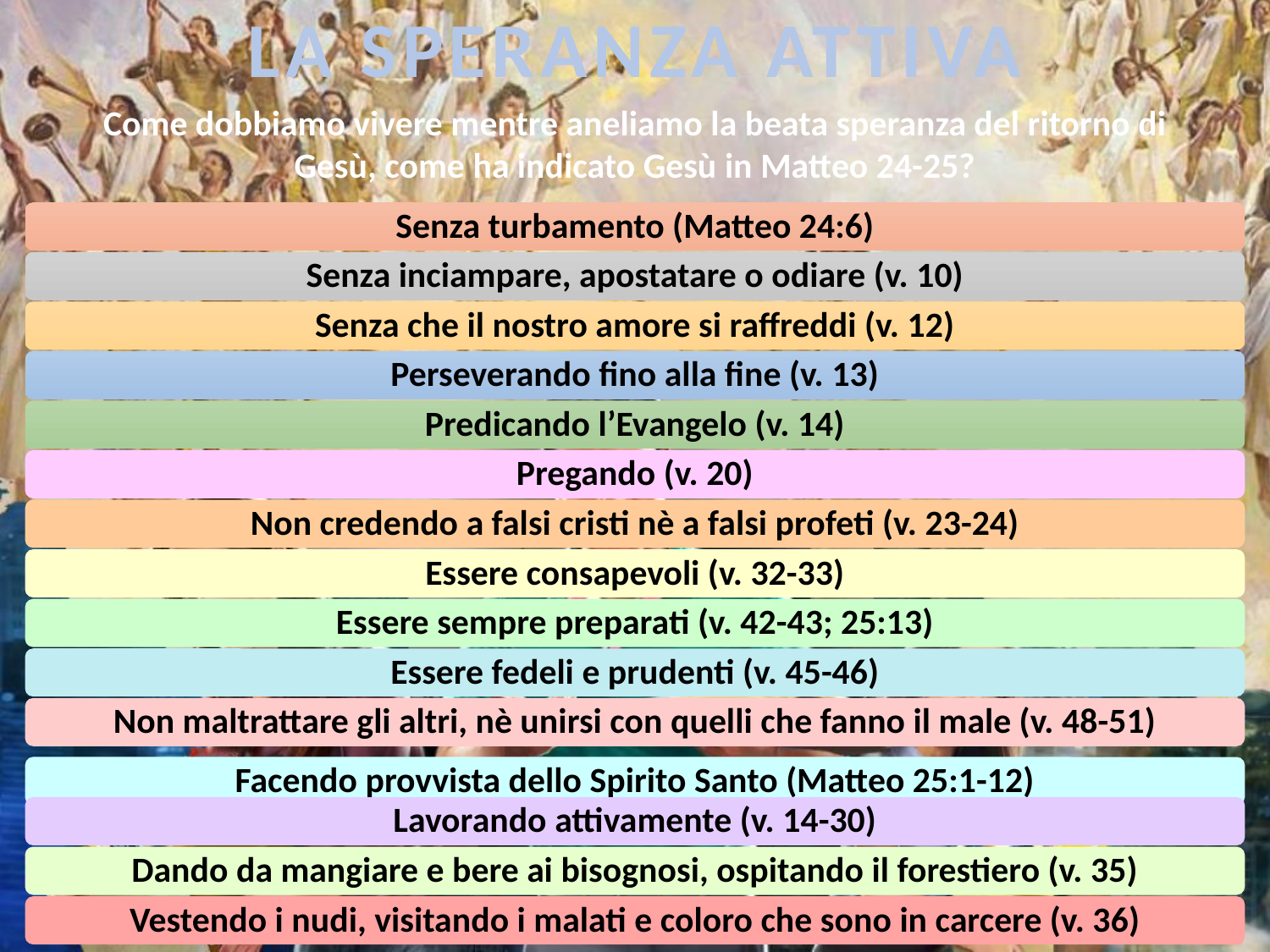

LA SPERANZA ATTIVA
Come dobbiamo vivere mentre aneliamo la beata speranza del ritorno di Gesù, come ha indicato Gesù in Matteo 24-25?
Senza turbamento (Matteo 24:6)
Senza inciampare, apostatare o odiare (v. 10)
Senza che il nostro amore si raffreddi (v. 12)
Perseverando fino alla fine (v. 13)
Predicando l’Evangelo (v. 14)
Pregando (v. 20)
Non credendo a falsi cristi nè a falsi profeti (v. 23-24)
Essere consapevoli (v. 32-33)
Essere sempre preparati (v. 42-43; 25:13)
Essere fedeli e prudenti (v. 45-46)
Non maltrattare gli altri, nè unirsi con quelli che fanno il male (v. 48-51)
Facendo provvista dello Spirito Santo (Matteo 25:1-12)
Lavorando attivamente (v. 14-30)
Dando da mangiare e bere ai bisognosi, ospitando il forestiero (v. 35)
Vestendo i nudi, visitando i malati e coloro che sono in carcere (v. 36)